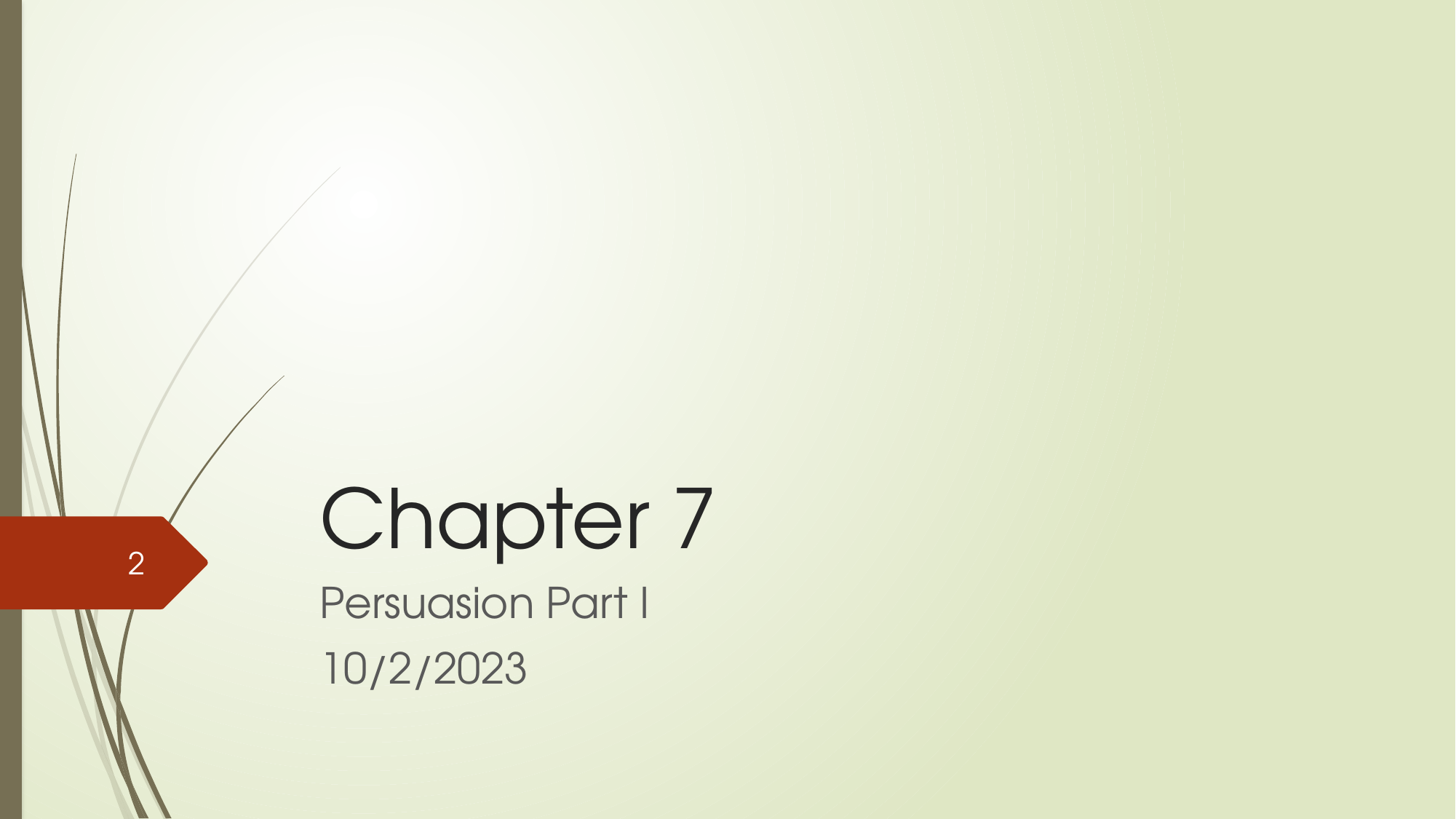

# Chapter 7
2
Persuasion Part I
10/2/2023